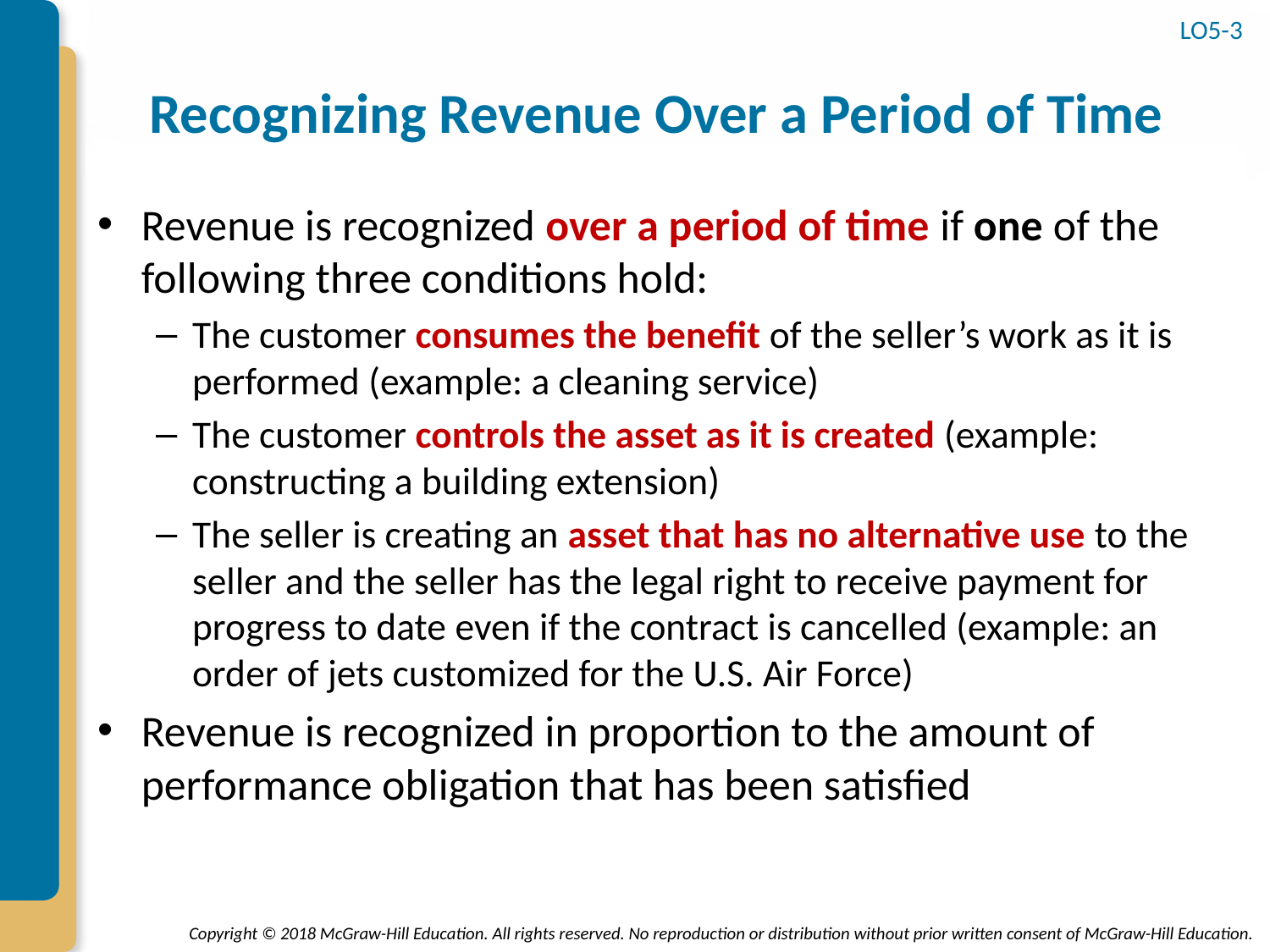

LO5-3
# Recognizing Revenue Over a Period of Time
Revenue is recognized over a period of time if one of the following three conditions hold:
The customer consumes the benefit of the seller’s work as it is performed (example: a cleaning service)
The customer controls the asset as it is created (example: constructing a building extension)
The seller is creating an asset that has no alternative use to the seller and the seller has the legal right to receive payment for progress to date even if the contract is cancelled (example: an order of jets customized for the U.S. Air Force)
Revenue is recognized in proportion to the amount of performance obligation that has been satisfied